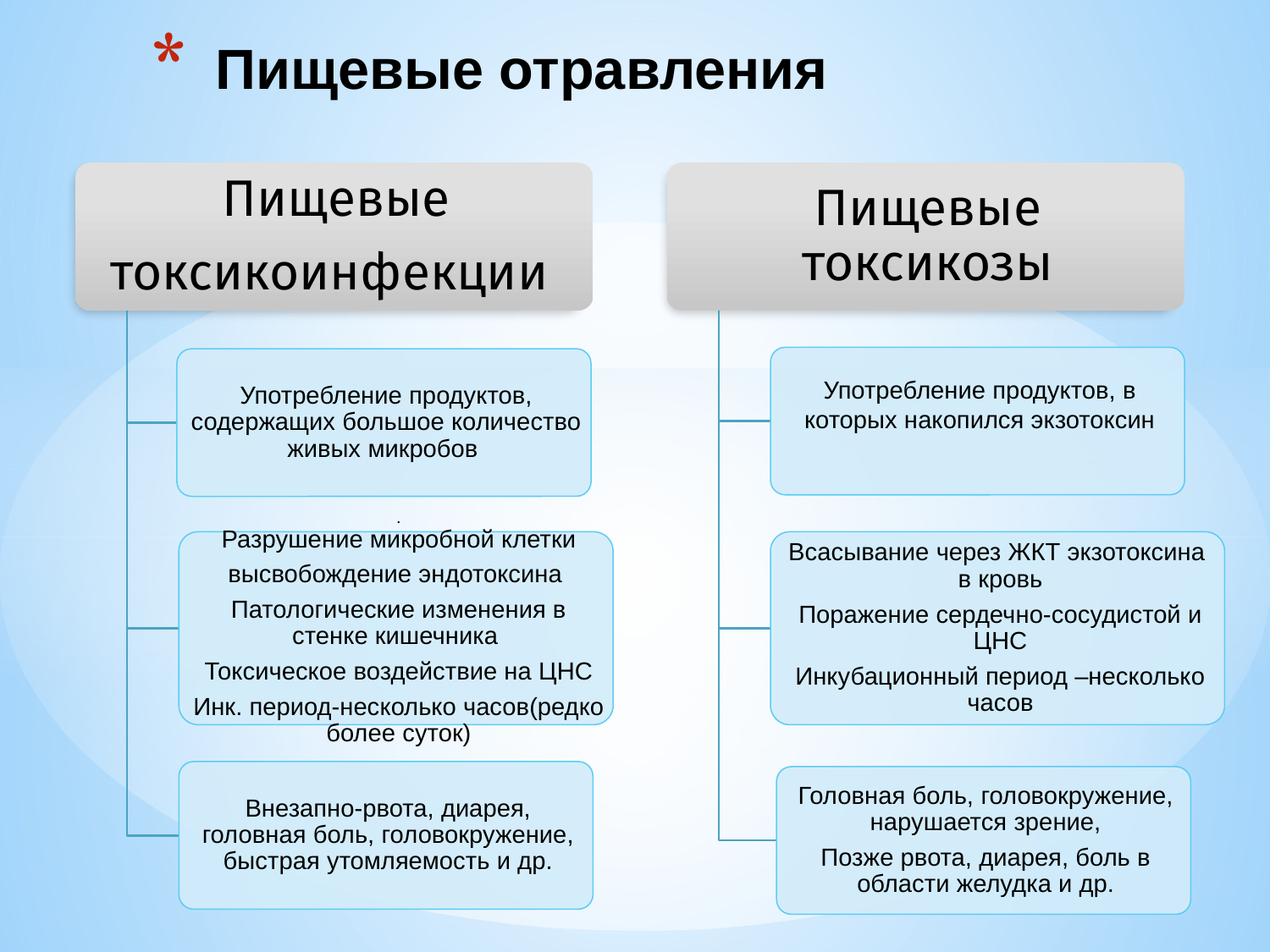

# Пищевые отравления
Пищевые
токсикоинфекции
Употребление продуктов, содержащих большое количество живых микробов
.
Разрушение микробной клетки
высвобождение эндотоксина
Патологические изменения в стенке кишечника
Токсическое воздействие на ЦНС
Инк. период-несколько часов(редко более суток)
Внезапно-рвота, диарея, головная боль, головокружение, быстрая утомляемость и др.
Пищевые токсикозы
Употребление продуктов, в которых накопился экзотоксин

Всасывание через ЖКТ экзотоксина  в кровь
Поражение сердечно-сосудистой и ЦНС
Инкубационный период –несколько часов
Головная боль, головокружение, нарушается зрение,
Позже рвота, диарея, боль в области желудка и др.